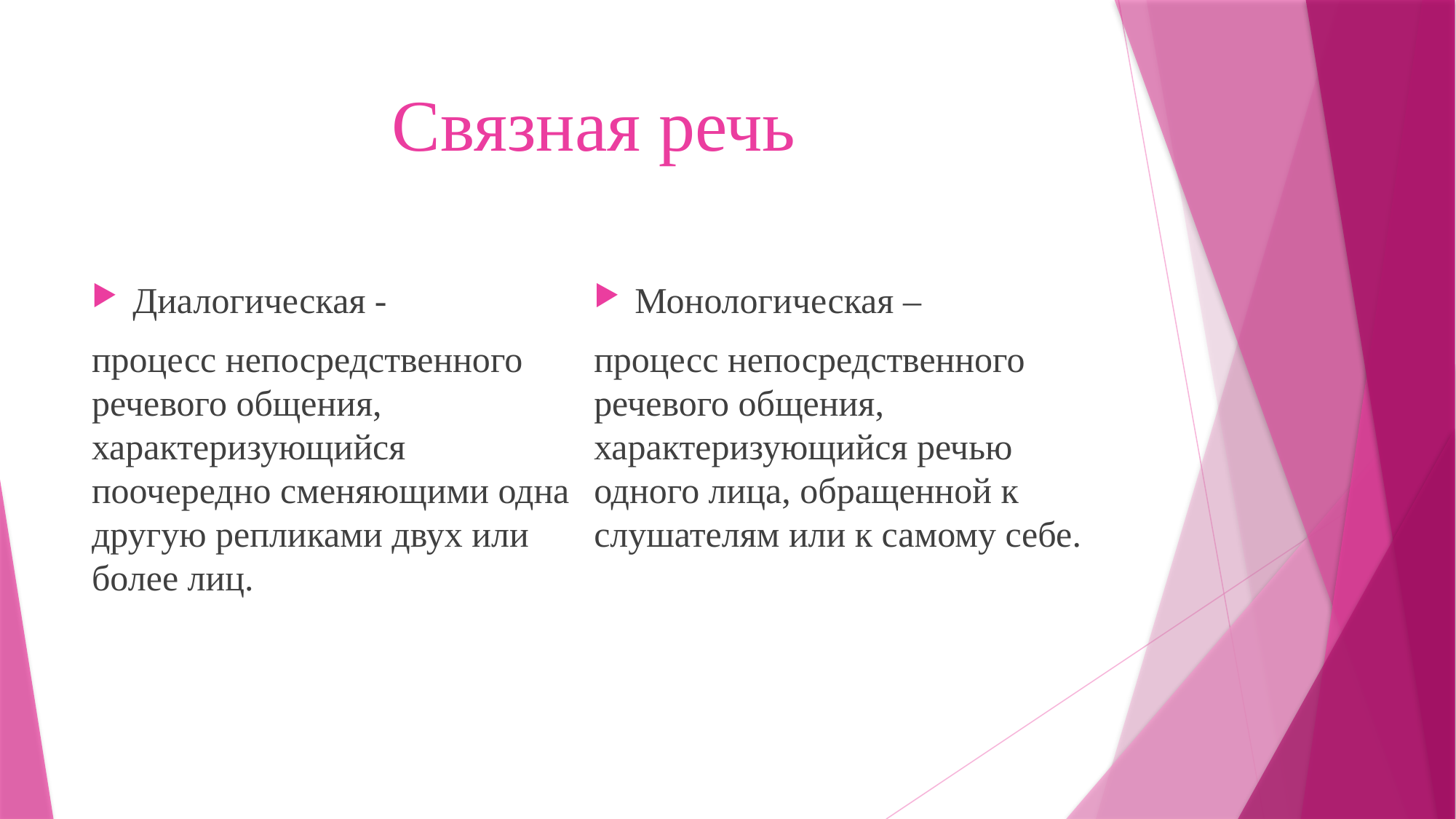

# Связная речь
Диалогическая -
процесс непосредственного речевого общения, характеризующийся поочередно сменяющими одна другую репликами двух или более лиц.

Монологическая –
процесс непосредственного речевого общения, характеризующийся речью одного лица, обращенной к слушателям или к самому себе.